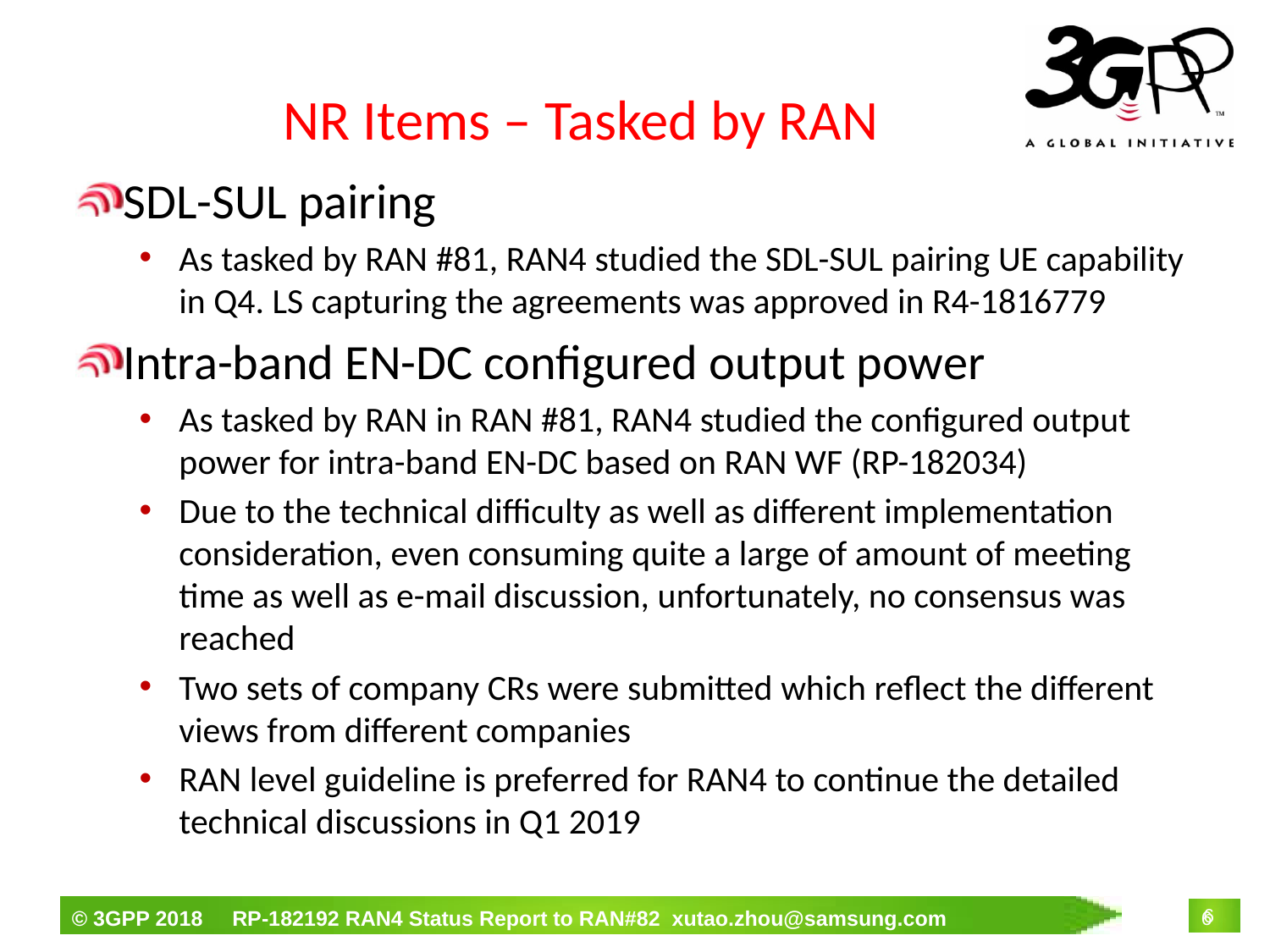

# NR Items – Tasked by RAN
SDL-SUL pairing
As tasked by RAN #81, RAN4 studied the SDL-SUL pairing UE capability in Q4. LS capturing the agreements was approved in R4-1816779
Intra-band EN-DC configured output power
As tasked by RAN in RAN #81, RAN4 studied the configured output power for intra-band EN-DC based on RAN WF (RP-182034)
Due to the technical difficulty as well as different implementation consideration, even consuming quite a large of amount of meeting time as well as e-mail discussion, unfortunately, no consensus was reached
Two sets of company CRs were submitted which reflect the different views from different companies
RAN level guideline is preferred for RAN4 to continue the detailed technical discussions in Q1 2019

6